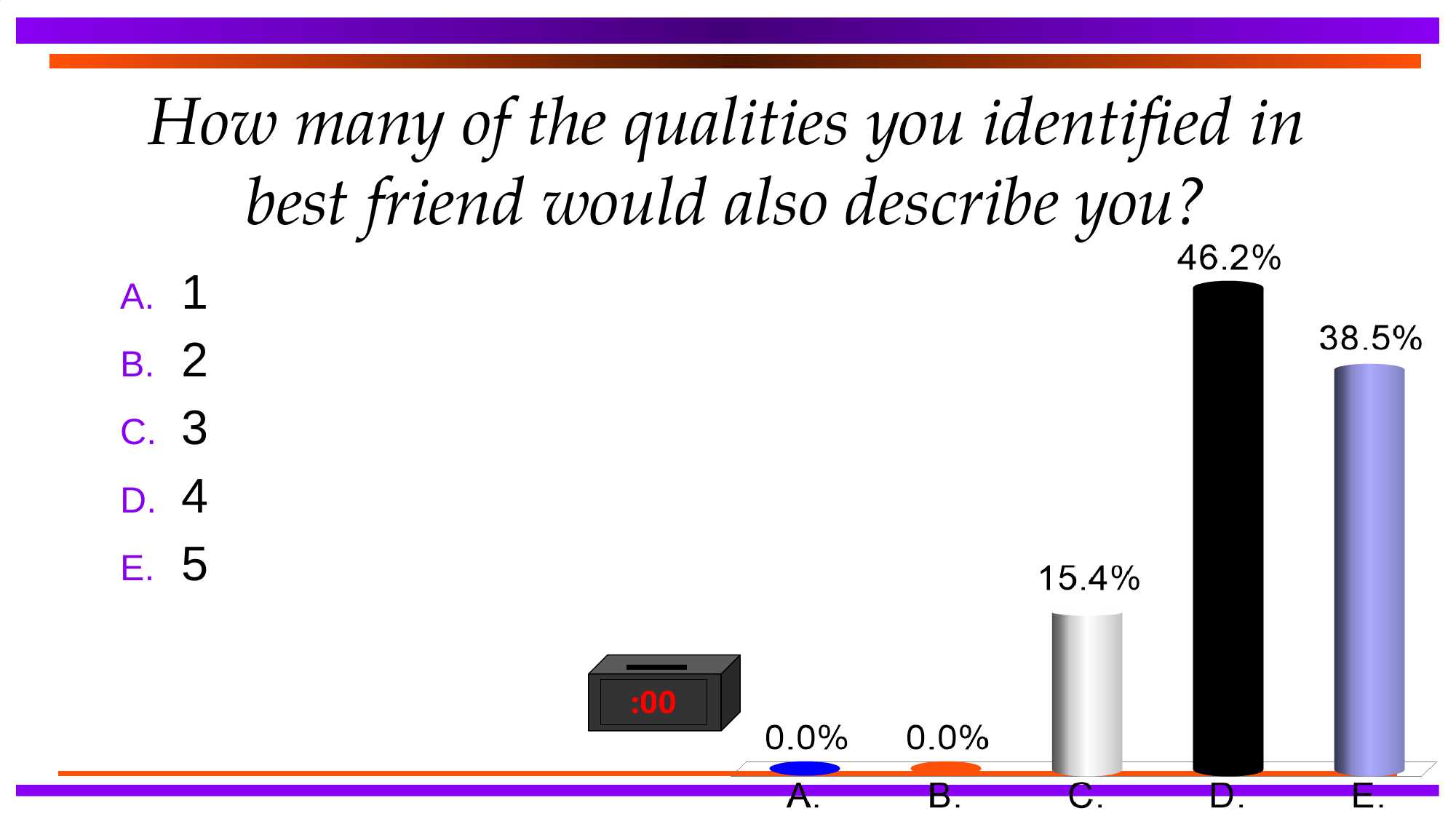

# How many of the qualities you identified in best friend would also describe you?

1
2
3
4
5